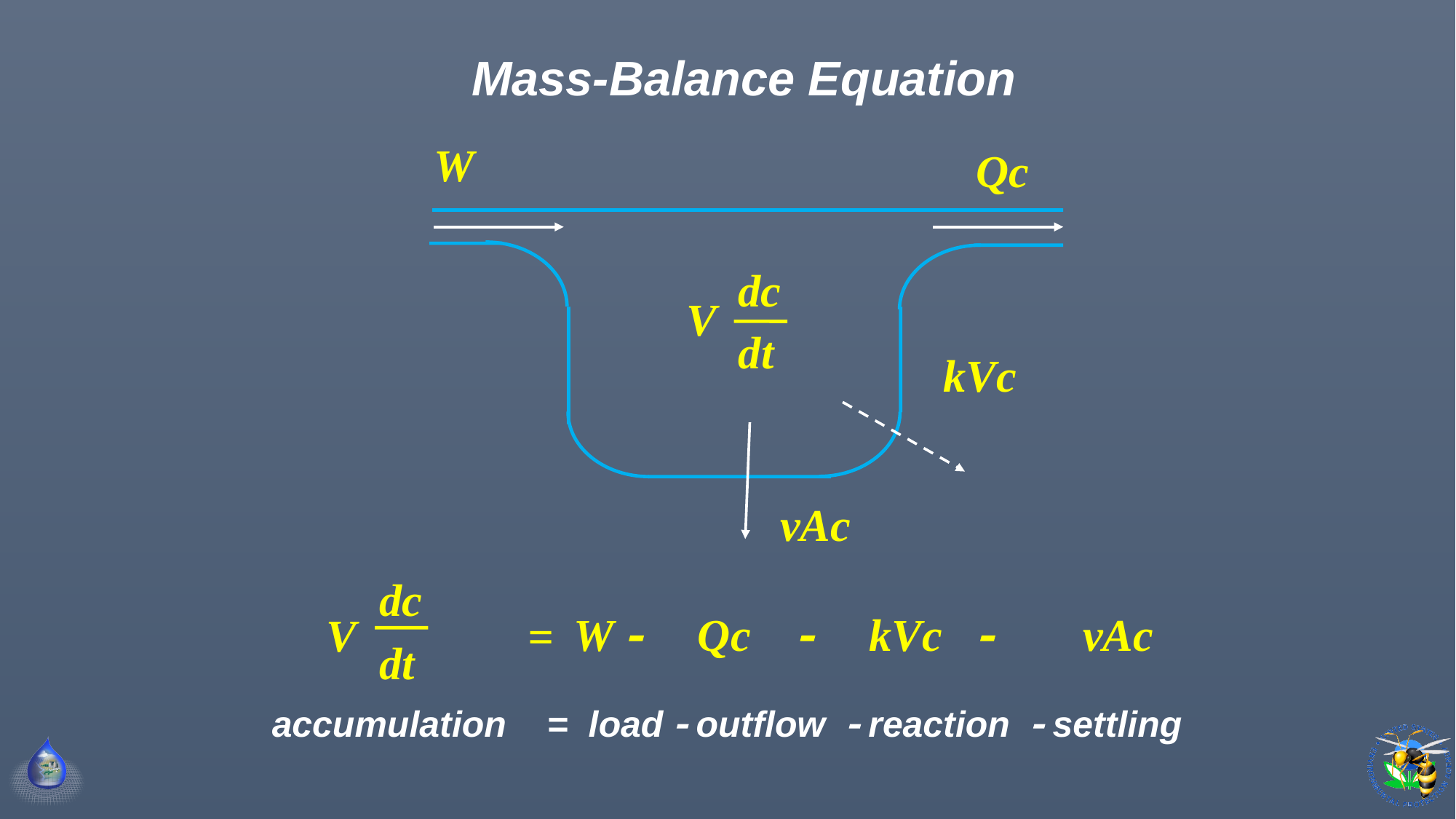

Mass-Balance Equation

W
Qc

dc
V

dt

kVc

vAc
dc
V

dt
  =
W −     Qc    −     kVc   −    vAc
accumulation    =  load − outflow  − reaction  − settling